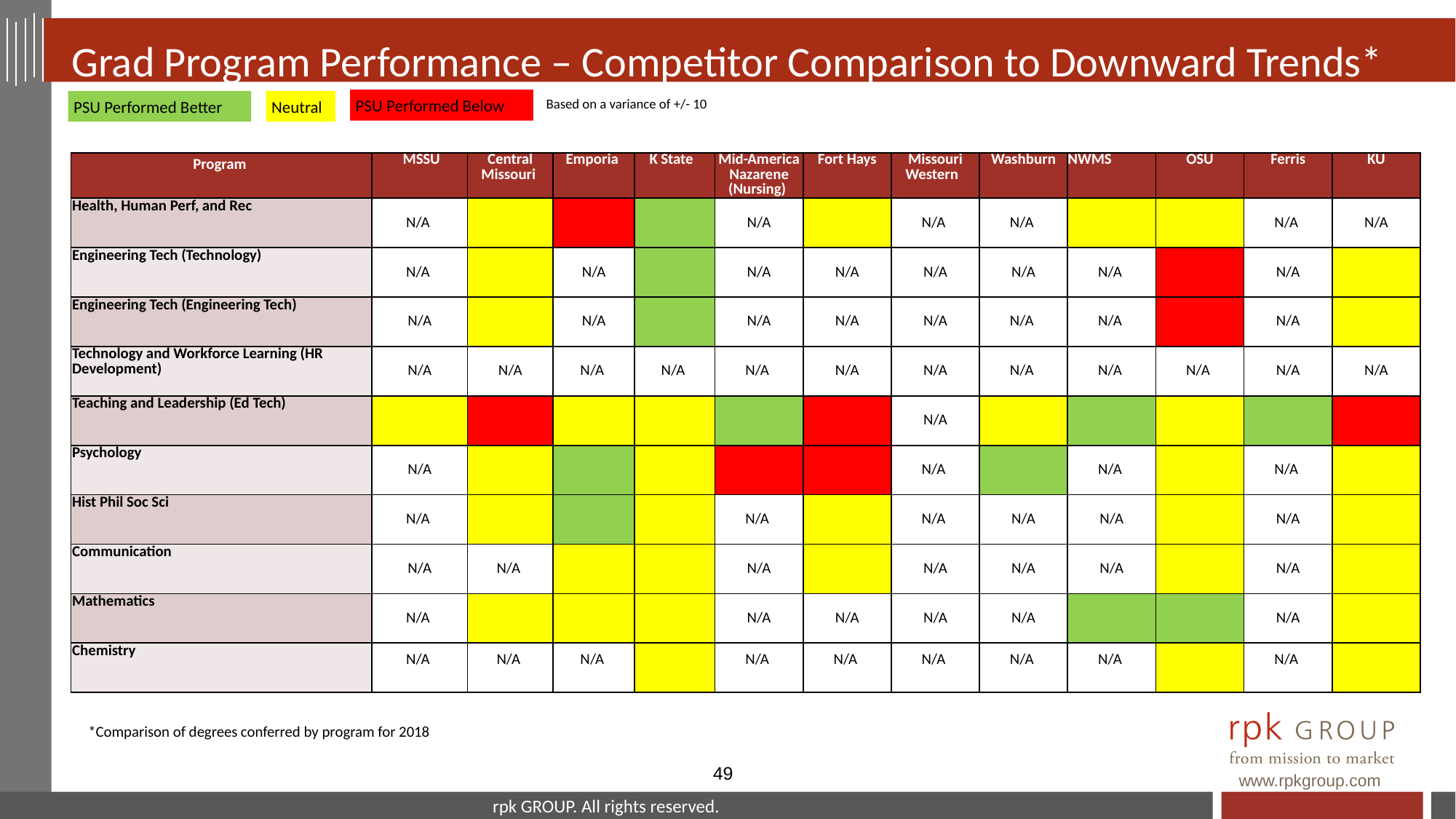

# Grad Program Performance – Competitor Comparison to Downward Trends*
PSU Performed Below
Based on a variance of +/- 10
Neutral
PSU Performed Better
| Program | MSSU | Central Missouri | Emporia | K State | Mid-America Nazarene (Nursing) | Fort Hays | Missouri Western | Washburn | NWMS | OSU | Ferris | KU |
| --- | --- | --- | --- | --- | --- | --- | --- | --- | --- | --- | --- | --- |
| Health, Human Perf, and Rec | N/A |  |  |  | N/A |  | N/A | N/A |  |  | N/A | N/A |
| Engineering Tech (Technology) | N/A |  | N/A |  | N/A | N/A | N/A | N/A | N/A |  | N/A |  |
| Engineering Tech (Engineering Tech) | N/A |  | N/A |  | N/A | N/A | N/A | N/A | N/A |  | N/A |  |
| Technology and Workforce Learning (HR Development) | N/A | N/A | N/A | N/A | N/A | N/A | N/A | N/A | N/A | N/A | N/A | N/A |
| Teaching and Leadership (Ed Tech) |  |  |  |  |  |  | N/A |  |  |  |  |  |
| Psychology | N/A |  |  |  |  |  | N/A |  | N/A |  | N/A |  |
| Hist Phil Soc Sci | N/A |  |  |  | N/A |  | N/A | N/A | N/A |  | N/A |  |
| Communication | N/A | N/A |  |  | N/A |  | N/A | N/A | N/A |  | N/A |  |
| Mathematics | N/A |  |  |  | N/A | N/A | N/A | N/A |  |  | N/A |  |
| Chemistry | N/A | N/A | N/A |  | N/A | N/A | N/A | N/A | N/A |  | N/A |  |
*Comparison of degrees conferred by program for 2018
49